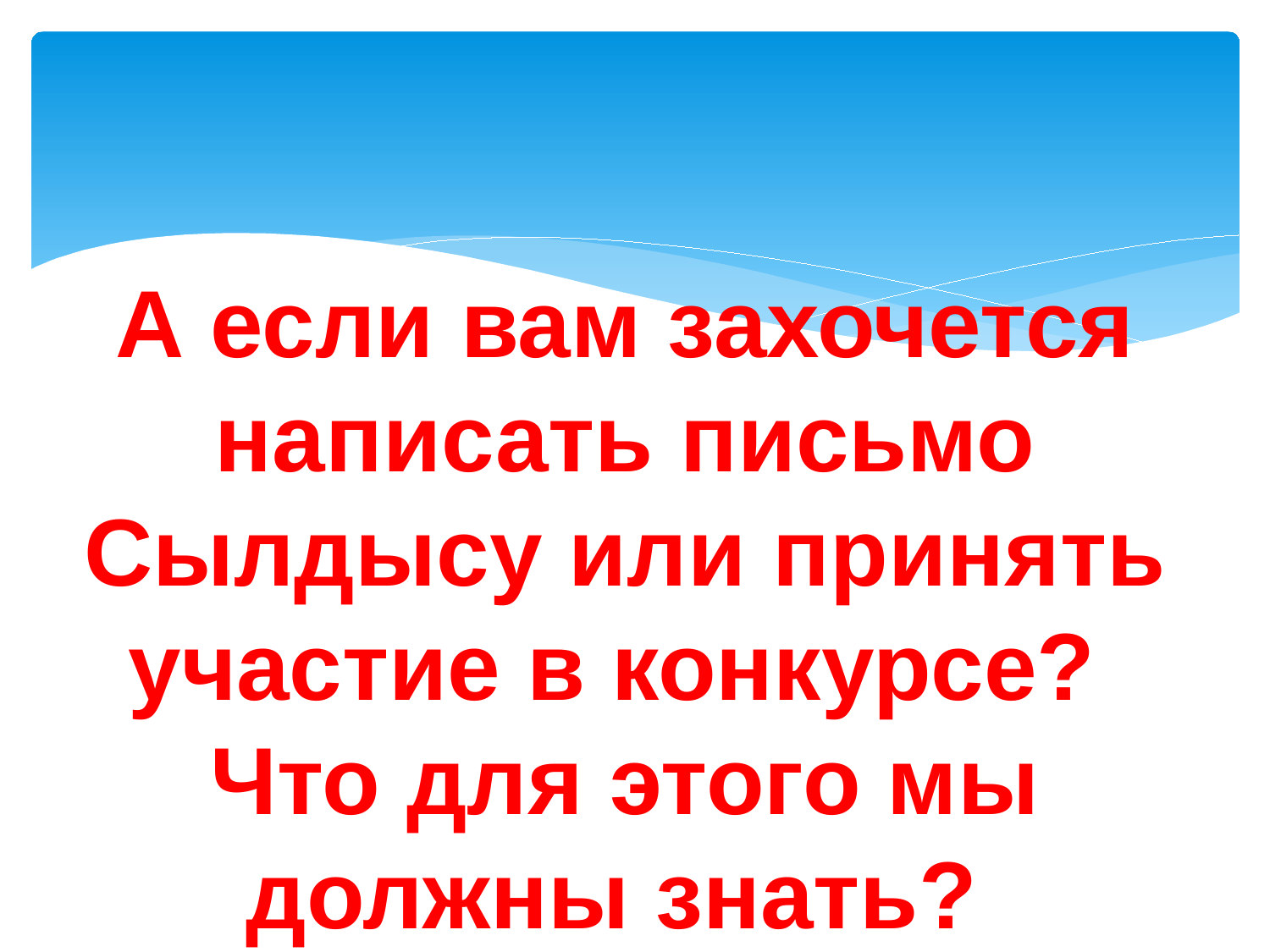

#
А если вам захочется написать письмо Сылдысу или принять участие в конкурсе?  Что для этого мы должны знать?